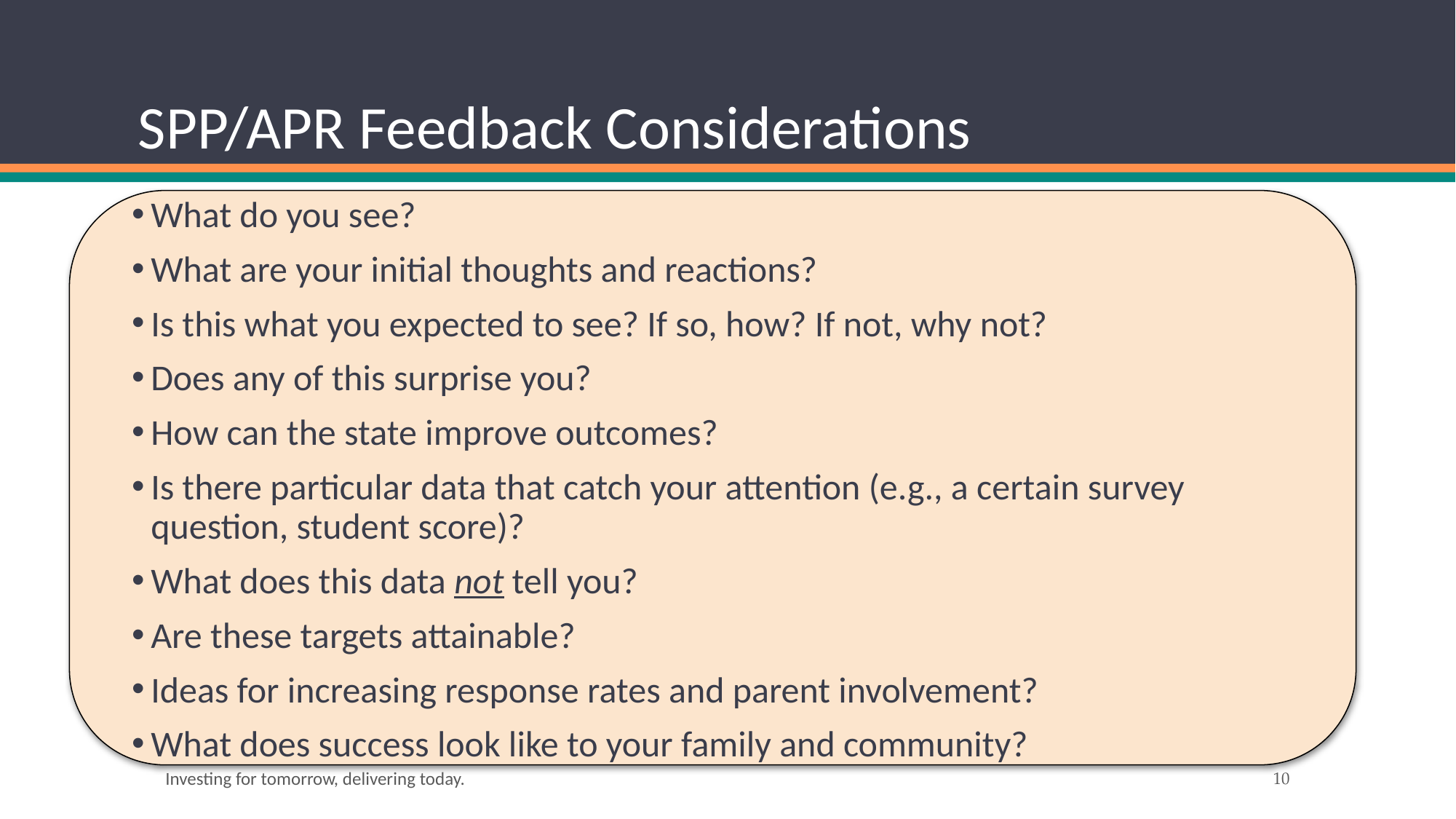

# SPP/APR Feedback Considerations
What do you see?
What are your initial thoughts and reactions?
Is this what you expected to see? If so, how? If not, why not?
Does any of this surprise you?
How can the state improve outcomes?
Is there particular data that catch your attention (e.g., a certain survey        question, student score)?
What does this data not tell you?
Are these targets attainable?
Ideas for increasing response rates and parent involvement?
What does success look like to your family and community?

Investing for tomorrow, delivering today.
10